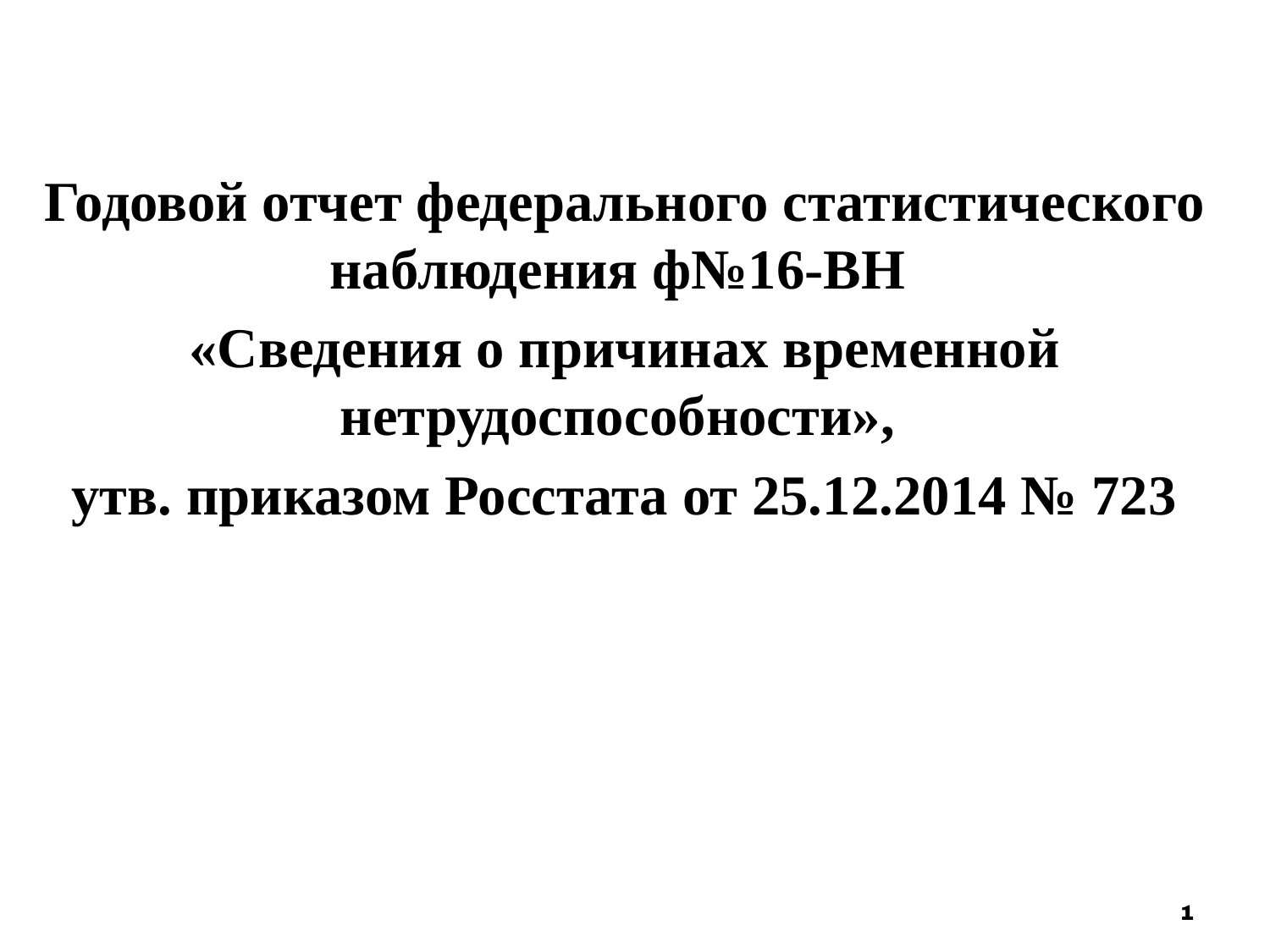

Годовой отчет федерального статистического наблюдения ф№16-ВН
«Сведения о причинах временной нетрудоспособности»,
утв. приказом Росстата от 25.12.2014 № 723

1
1